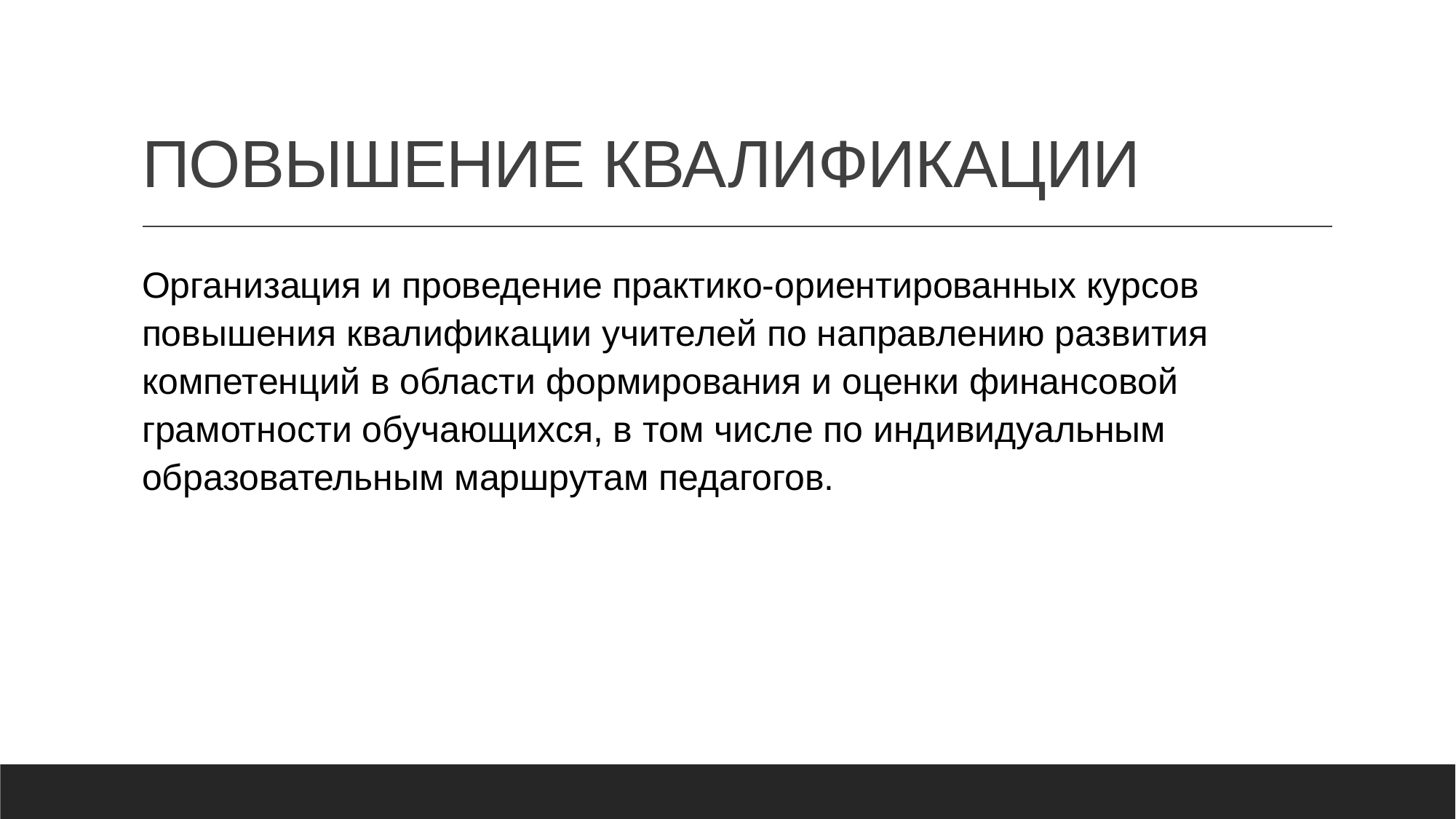

# ПОВЫШЕНИЕ КВАЛИФИКАЦИИ
Организация и проведение практико-ориентированных курсов повышения квалификации учителей по направлению развития компетенций в области формирования и оценки финансовой грамотности обучающихся, в том числе по индивидуальным образовательным маршрутам педагогов.